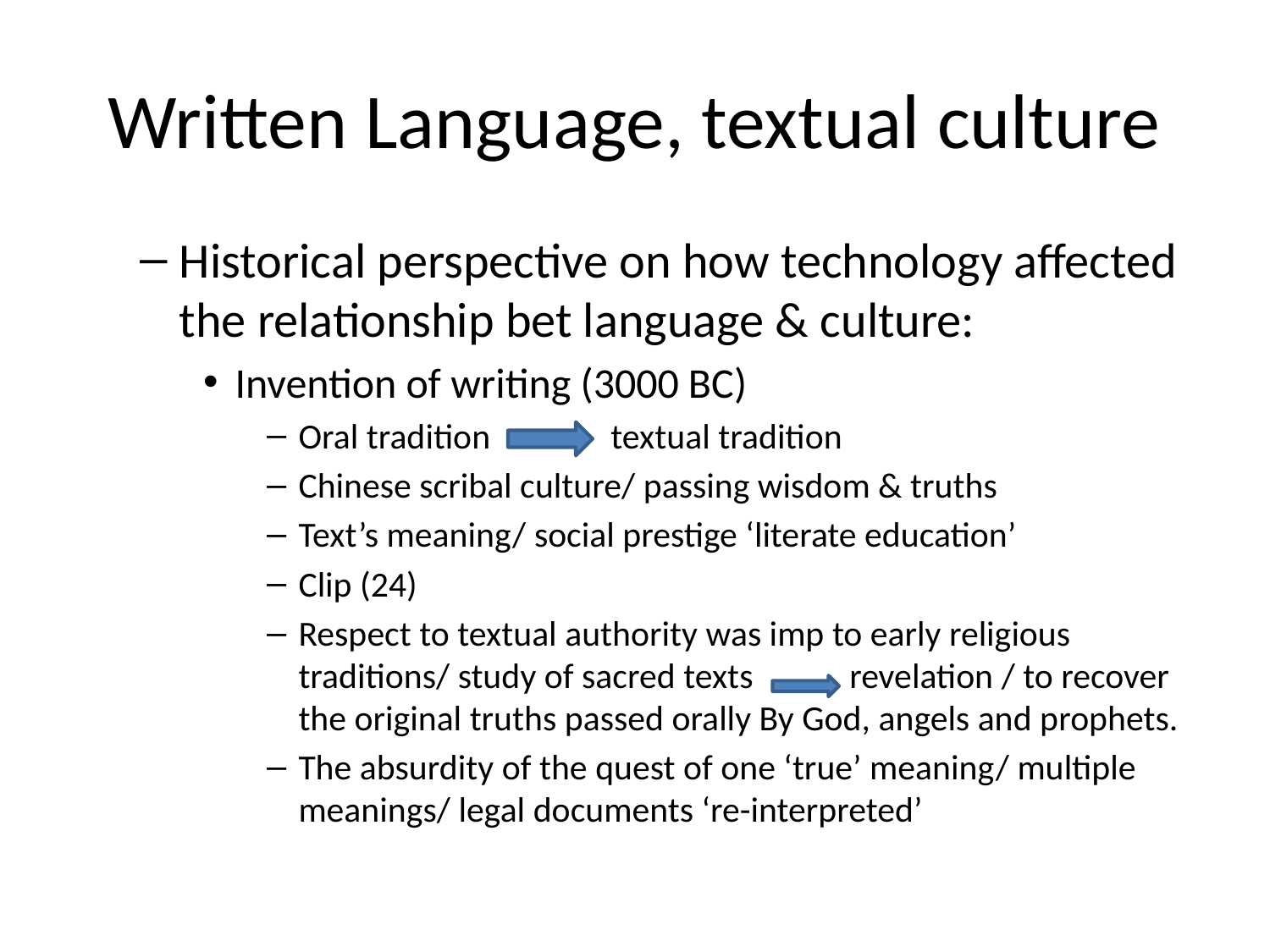

# Written Language, textual culture
Historical perspective on how technology affected the relationship bet language & culture:
Invention of writing (3000 BC)
Oral tradition               textual tradition
Chinese scribal culture/ passing wisdom & truths
Text’s meaning/ social prestige ‘literate education’
Clip (24)
Respect to textual authority was imp to early religious traditions/ study of sacred texts            revelation / to recover the original truths passed orally By God, angels and prophets.
The absurdity of the quest of one ‘true’ meaning/ multiple meanings/ legal documents ‘re-interpreted’